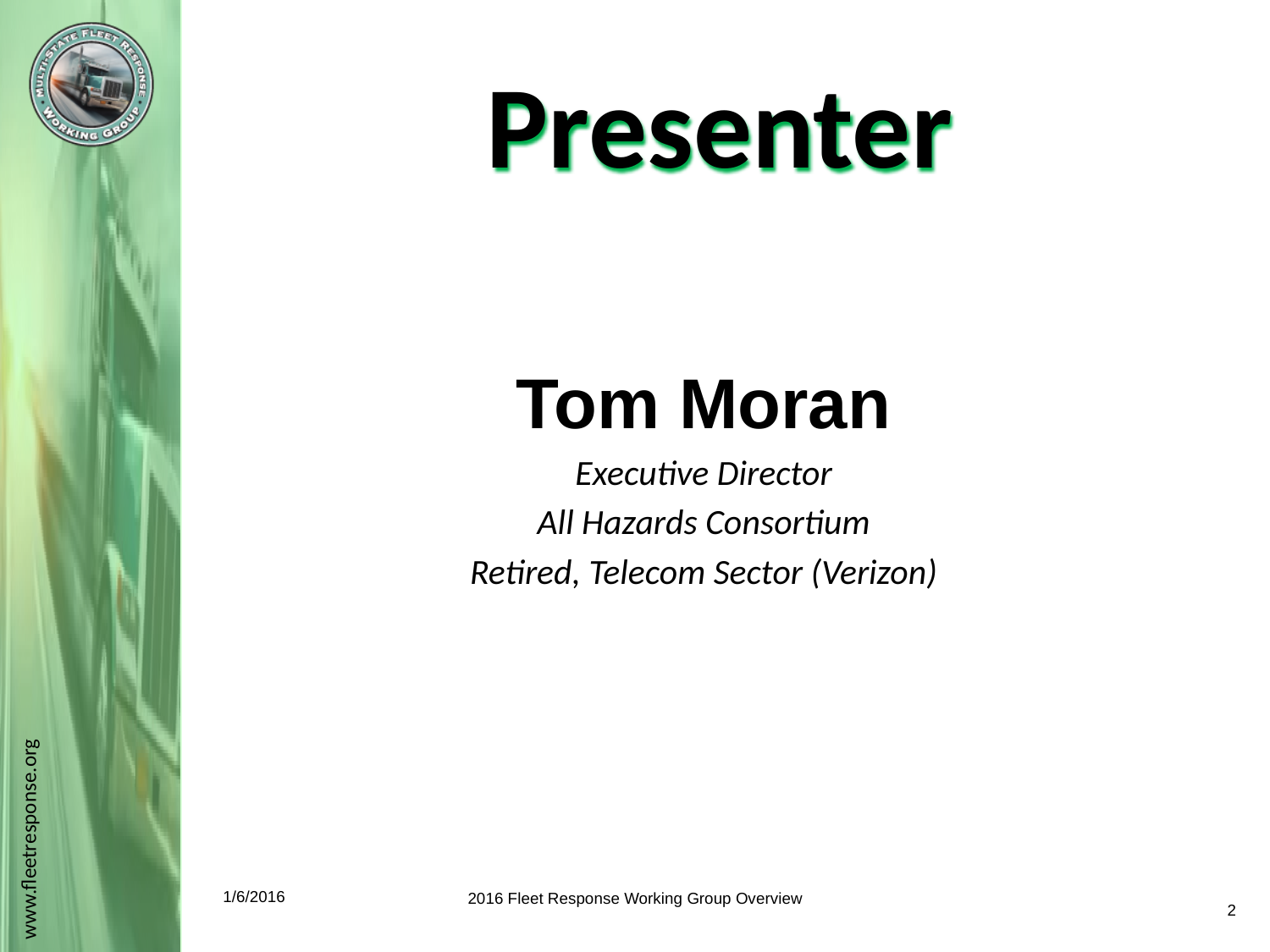

# Presenter

Tom Moran
Executive Director
All Hazards Consortium
Retired, Telecom Sector (Verizon)
1/6/2016
2016 Fleet Response Working Group Overview
2